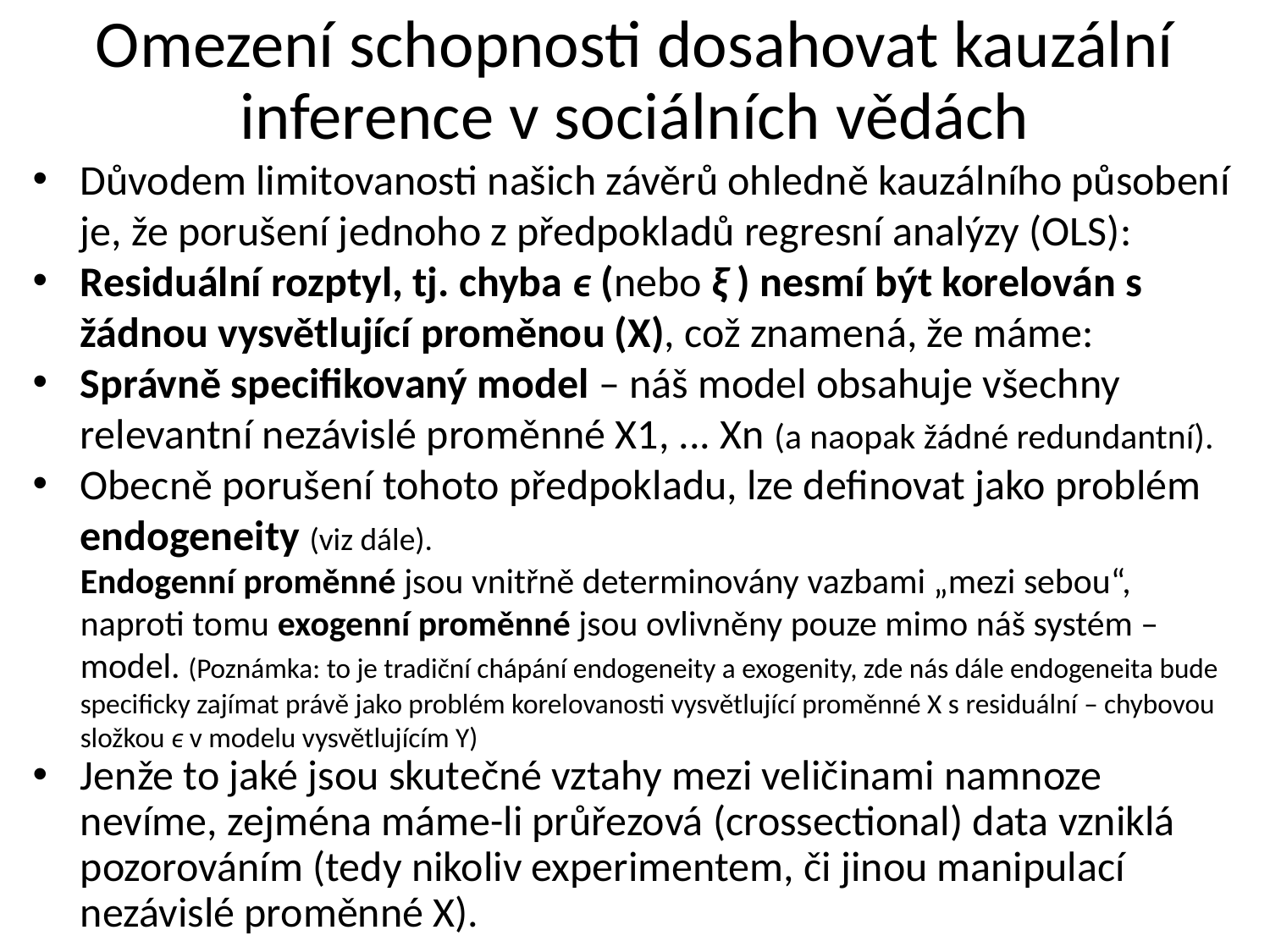

# Omezení schopnosti dosahovat kauzální inference v sociálních vědách
Důvodem limitovanosti našich závěrů ohledně kauzálního působení je, že porušení jednoho z předpokladů regresní analýzy (OLS):
Residuální rozptyl, tj. chyba ϵ (nebo ξ ) nesmí být korelován s žádnou vysvětlující proměnou (X), což znamená, že máme:
Správně specifikovaný model – náš model obsahuje všechny relevantní nezávislé proměnné X1, ... Xn (a naopak žádné redundantní).
Obecně porušení tohoto předpokladu, lze definovat jako problém endogeneity (viz dále).
Endogenní proměnné jsou vnitřně determinovány vazbami „mezi sebou“, naproti tomu exogenní proměnné jsou ovlivněny pouze mimo náš systém – model. (Poznámka: to je tradiční chápání endogeneity a exogenity, zde nás dále endogeneita bude specificky zajímat právě jako problém korelovanosti vysvětlující proměnné X s residuální – chybovou složkou ϵ v modelu vysvětlujícím Y)
Jenže to jaké jsou skutečné vztahy mezi veličinami namnoze nevíme, zejména máme-li průřezová (crossectional) data vzniklá pozorováním (tedy nikoliv experimentem, či jinou manipulací nezávislé proměnné X).